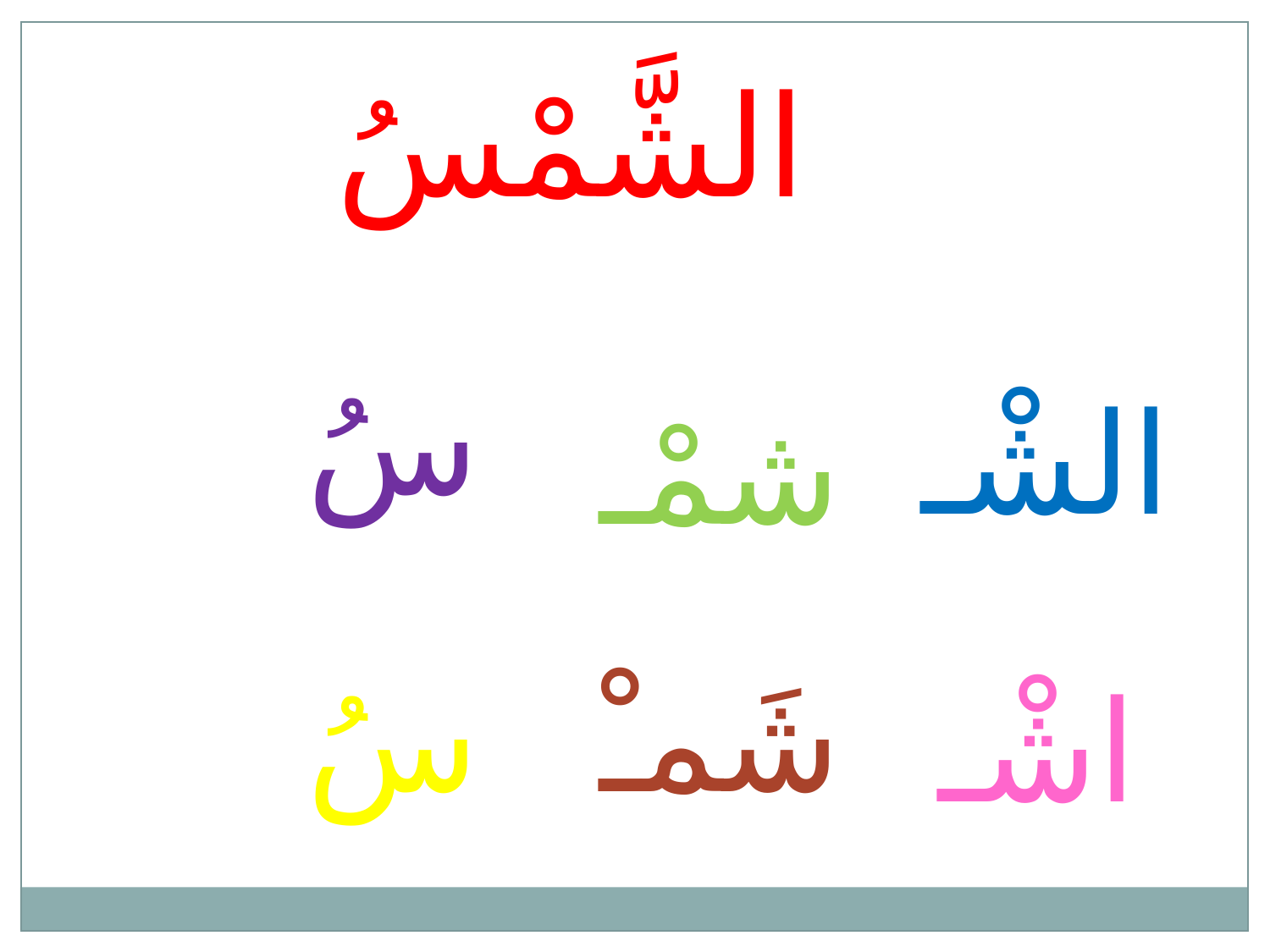

الشَّمْسُ
سُ
الشْـ
شمْـ
سُ
شَمـْ
اشْـ